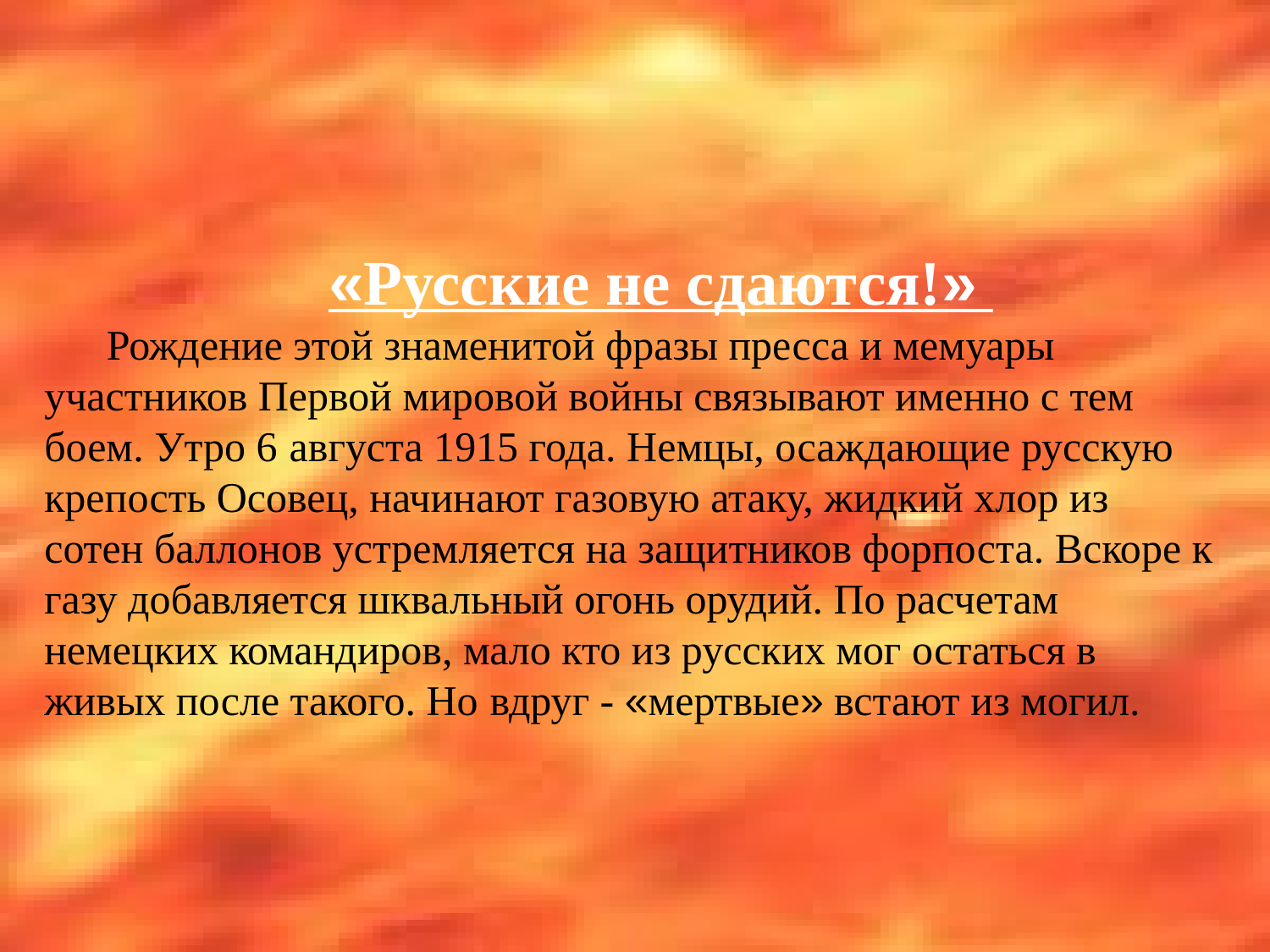

«Русские не сдаются!»
Рождение этой знаменитой фразы пресса и мемуары участников Первой мировой войны связывают именно с тем боем. Утро 6 августа 1915 года. Немцы, осаждающие русскую крепость Осовец, начинают газовую атаку, жидкий хлор из сотен баллонов устремляется на защитников форпоста. Вскоре к газу добавляется шквальный огонь орудий. По расчетам немецких командиров, мало кто из русских мог остаться в живых после такого. Но вдруг - «мертвые» встают из могил.